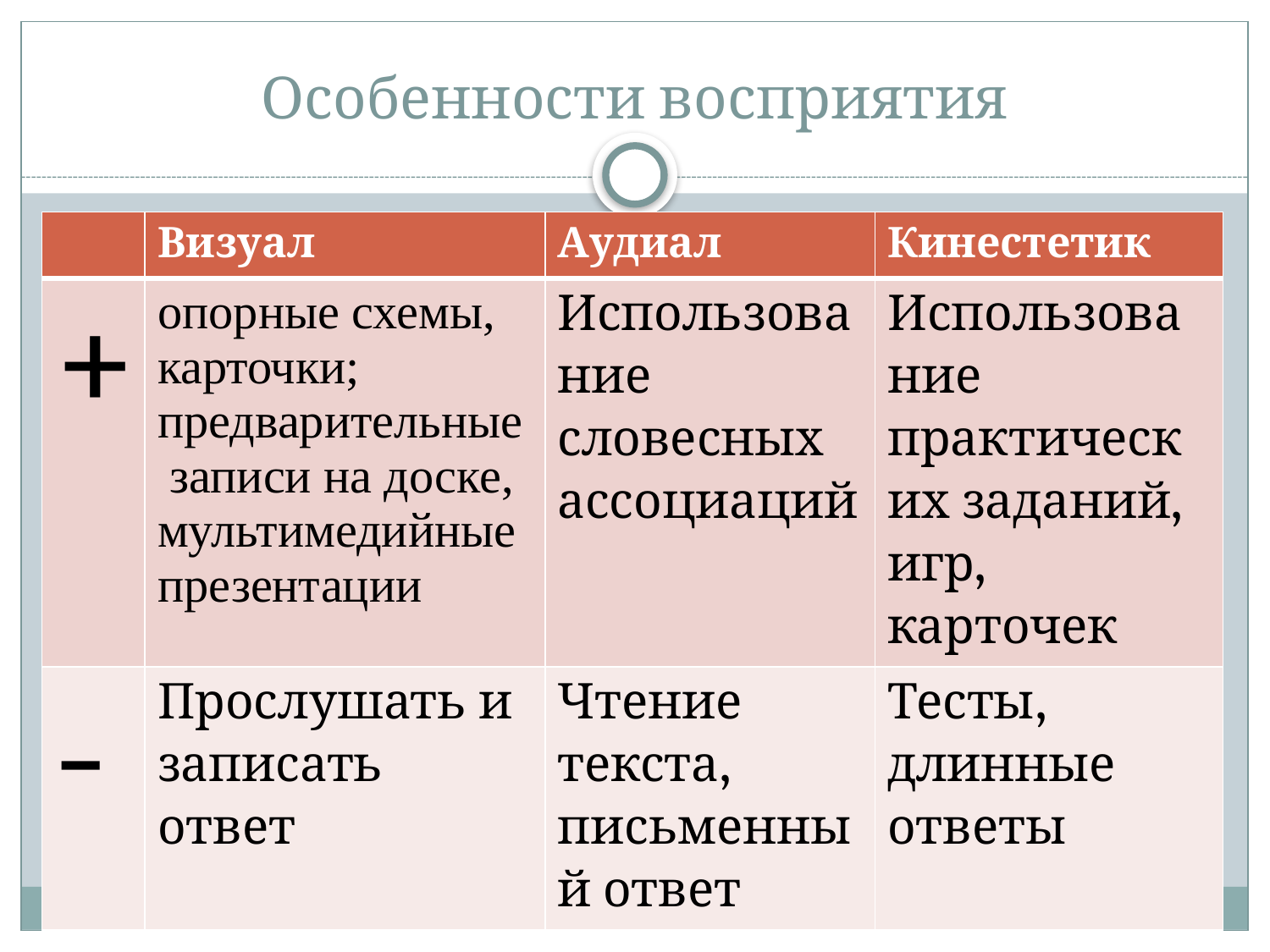

# Особенности восприятия
|  | Визуал | Аудиал | Кинестетик |
| --- | --- | --- | --- |
| + | опорные схемы, карточки; предварительные записи на доске, мультимедийные презентации | Использование словесных ассоциаций | Использование практических заданий, игр, карточек |
| - | Прослушать и записать ответ | Чтение текста, письменный ответ | Тесты, длинные ответы |